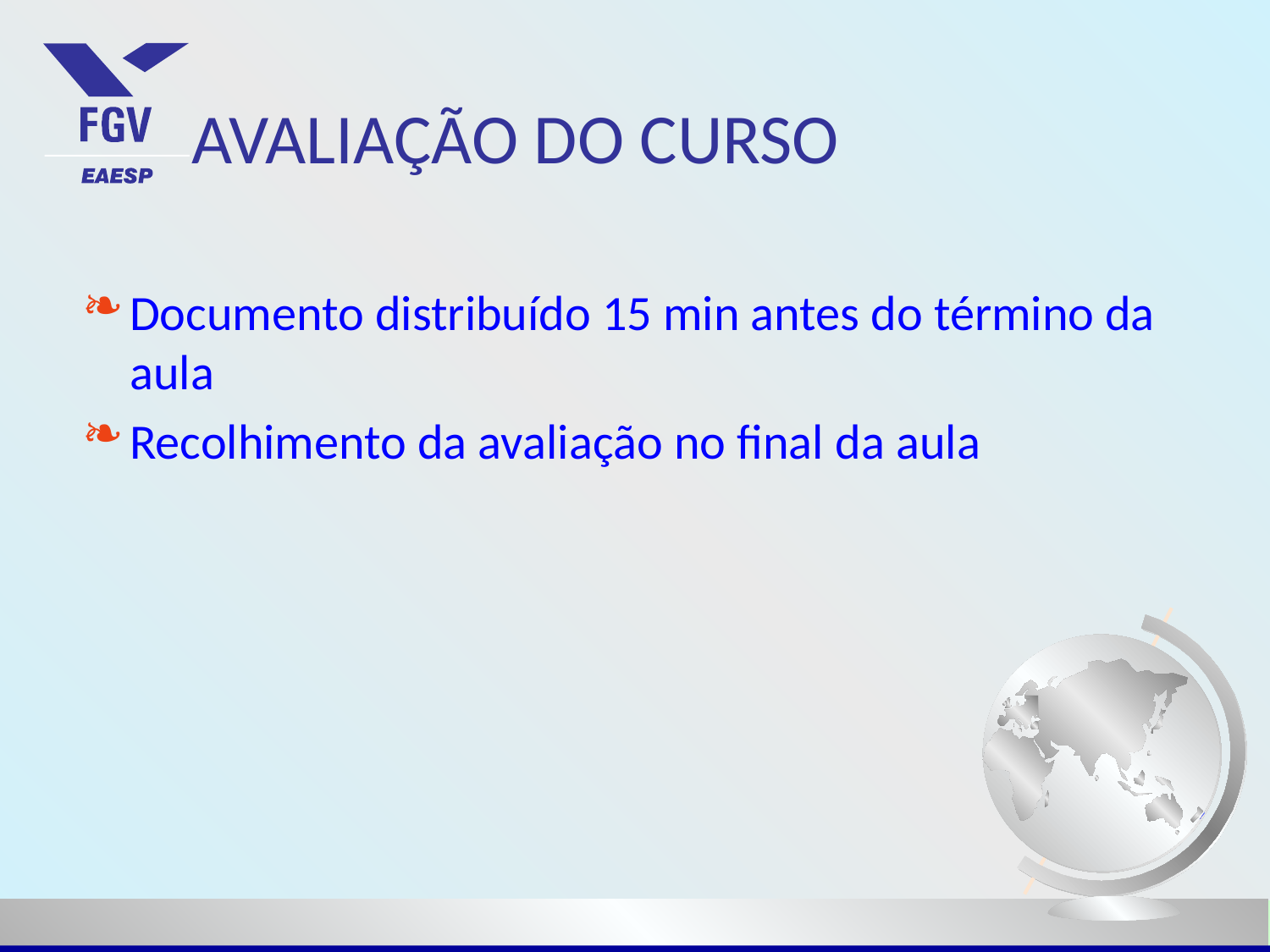

# AVALIAÇÃO DO CURSO
Documento distribuído 15 min antes do término da aula
Recolhimento da avaliação no final da aula